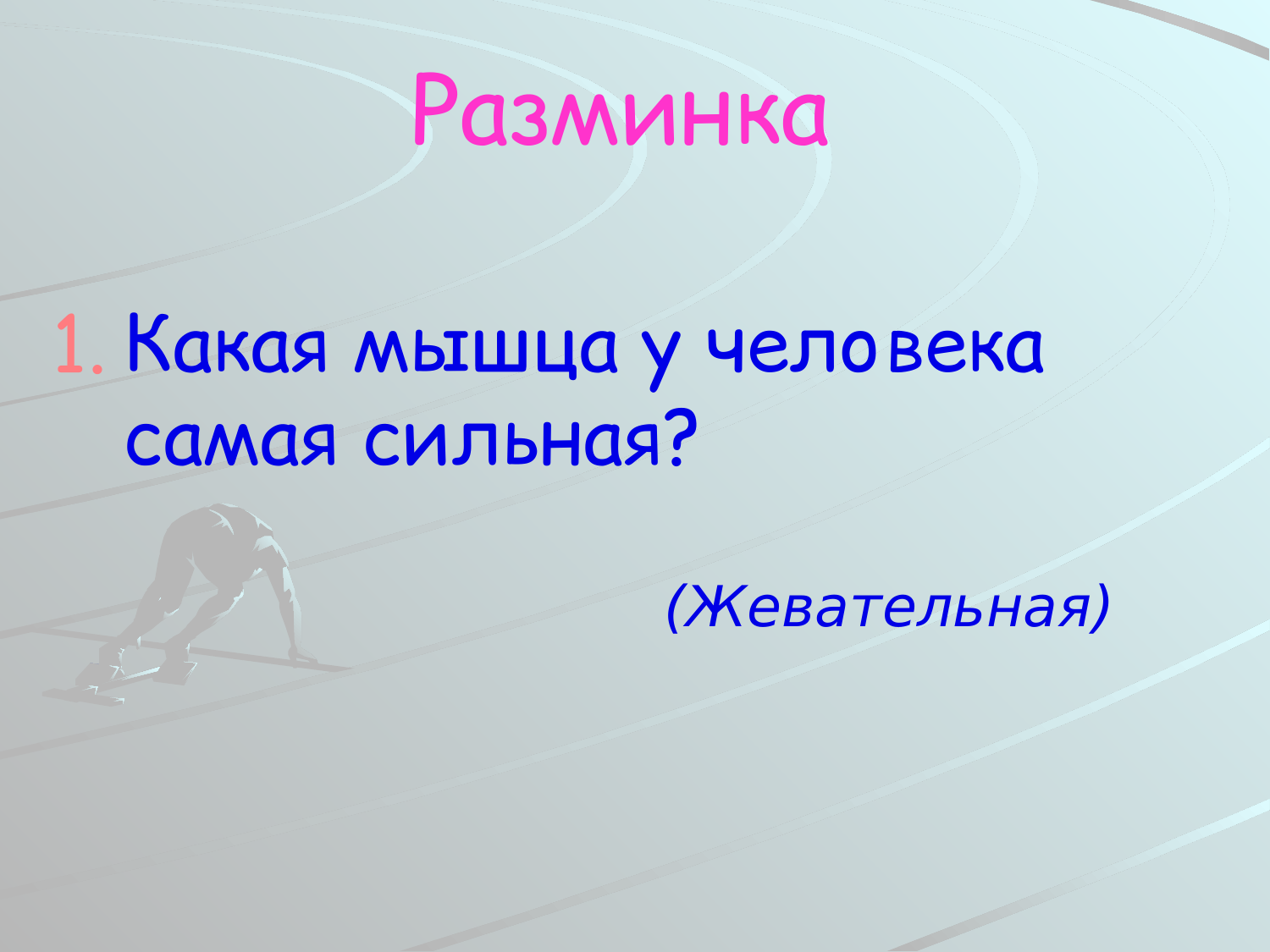

# Разминка
Какая мышца у человека самая сильная?

                                  (Жевательная)